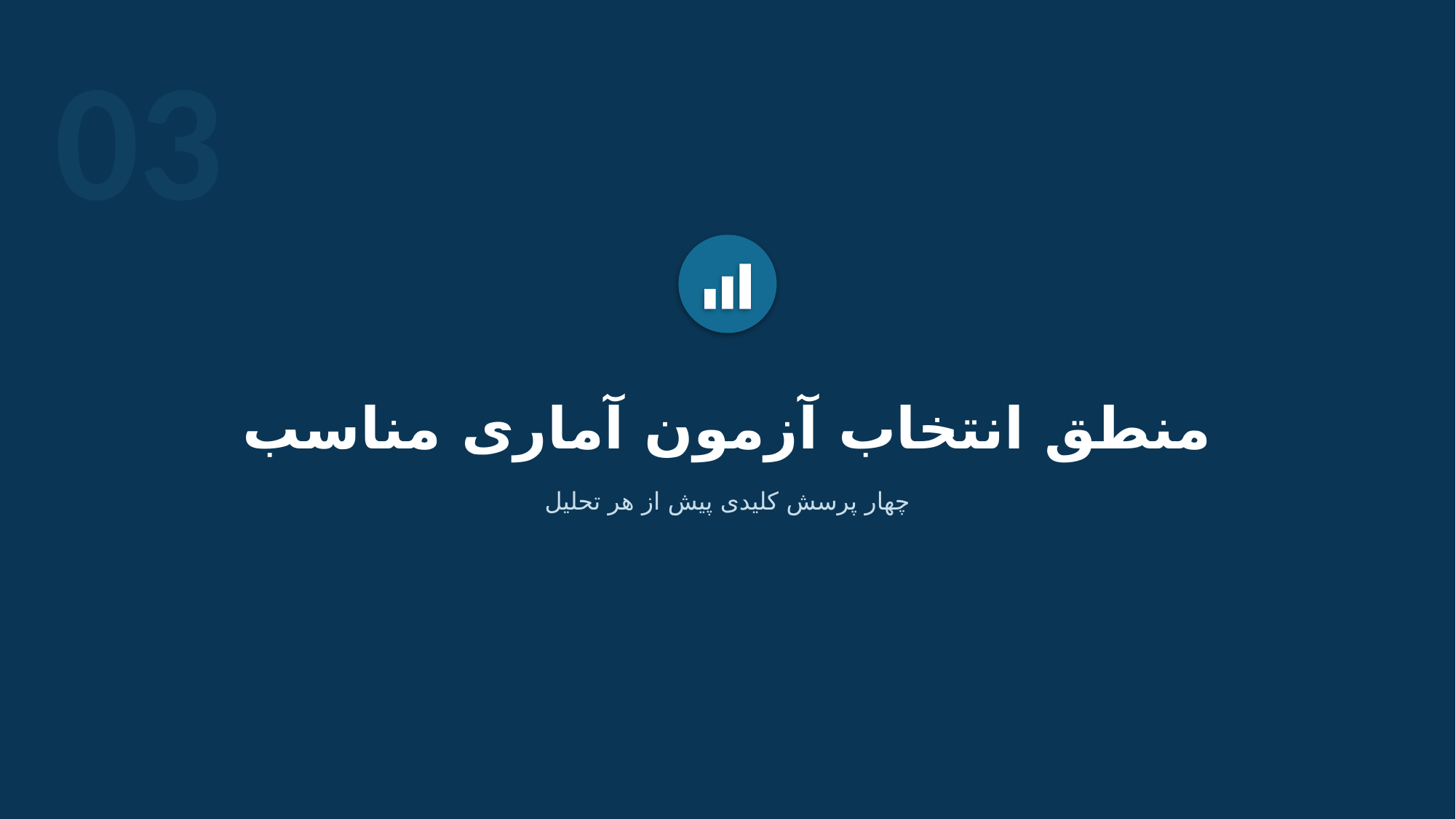

03

منطق انتخاب آزمون آماری مناسب
چهار پرسش کلیدی پیش از هر تحلیل